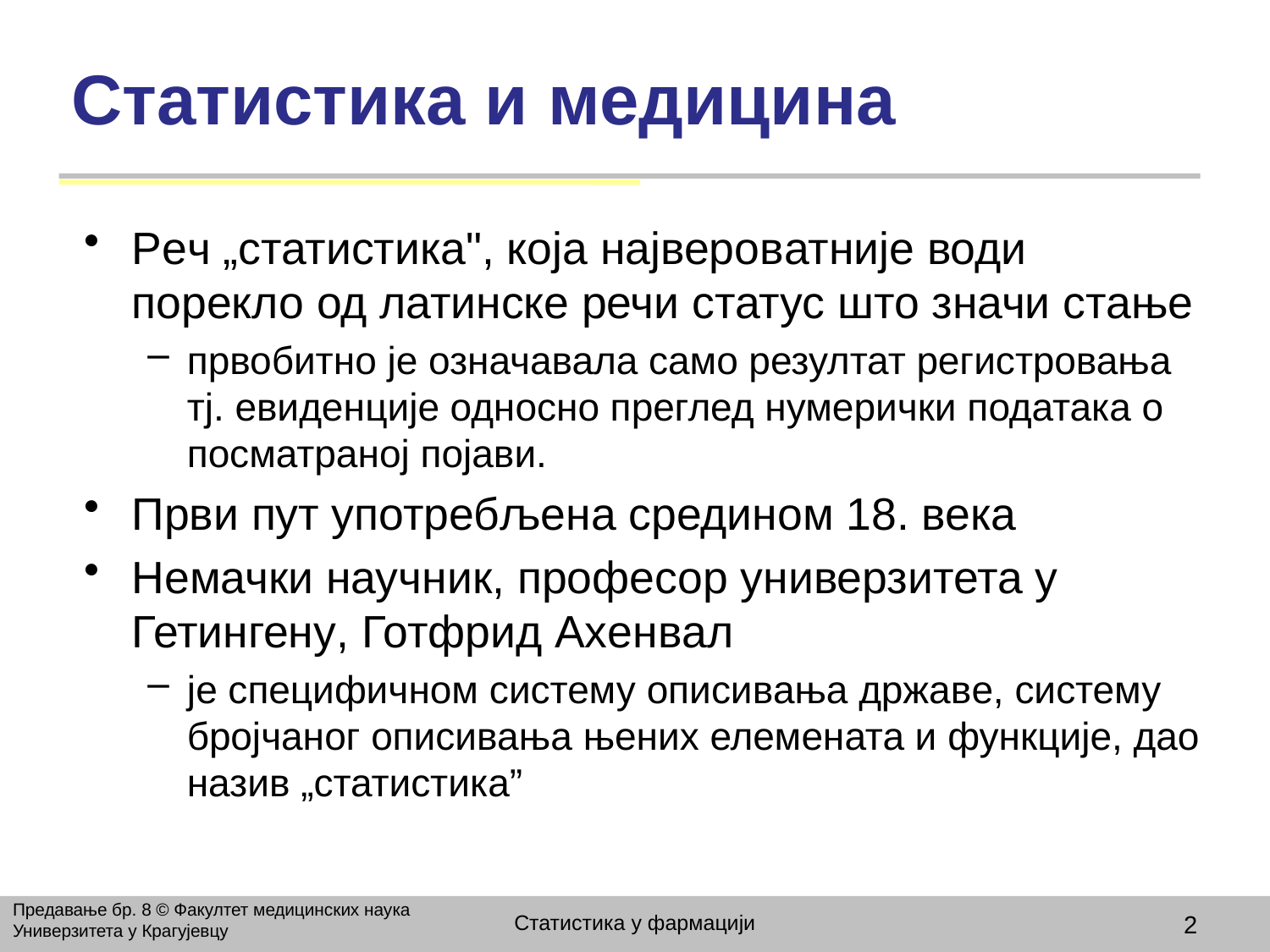

# Статистика и медицина
Реч „статистика", која највероватније води порекло од латинске речи статус што значи стање
првобитно је означавала само резултат регистровања тј. евиденције односно преглед нумерички података о посматраној појави.
Први пут употребљена средином 18. века
Немачки научник, професор универзитета у Гетингену, Готфрид Ахенвал
је специфичном систему описивања државе, систему бројчаног описивања њених елемената и функције, дао назив „статистика”

Предавање бр. 8 © Факултет медицинских наука Универзитета у Крагујевцу
Статистика у фармацији
2